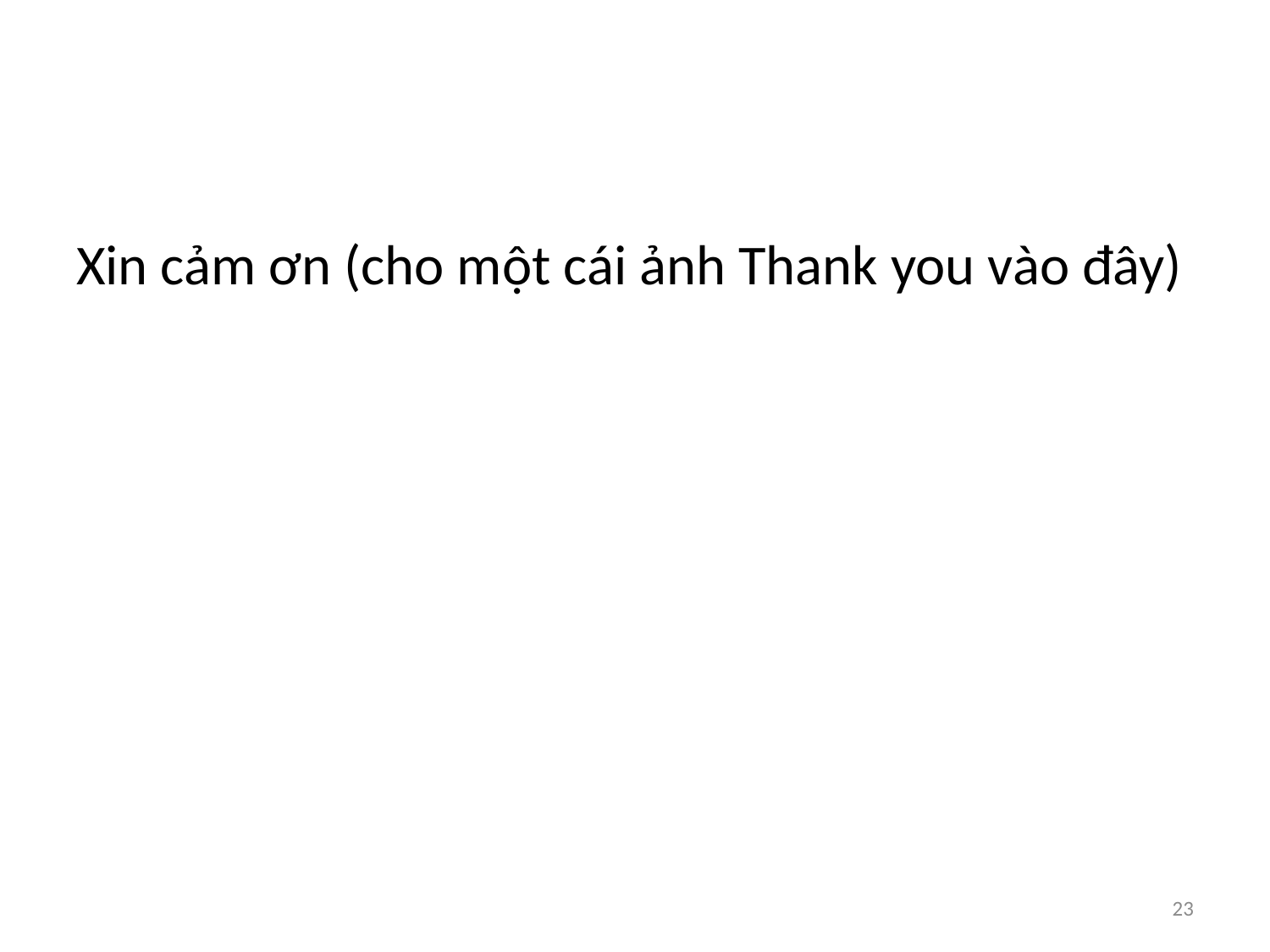

#
Xin cảm ơn (cho một cái ảnh Thank you vào đây)
23